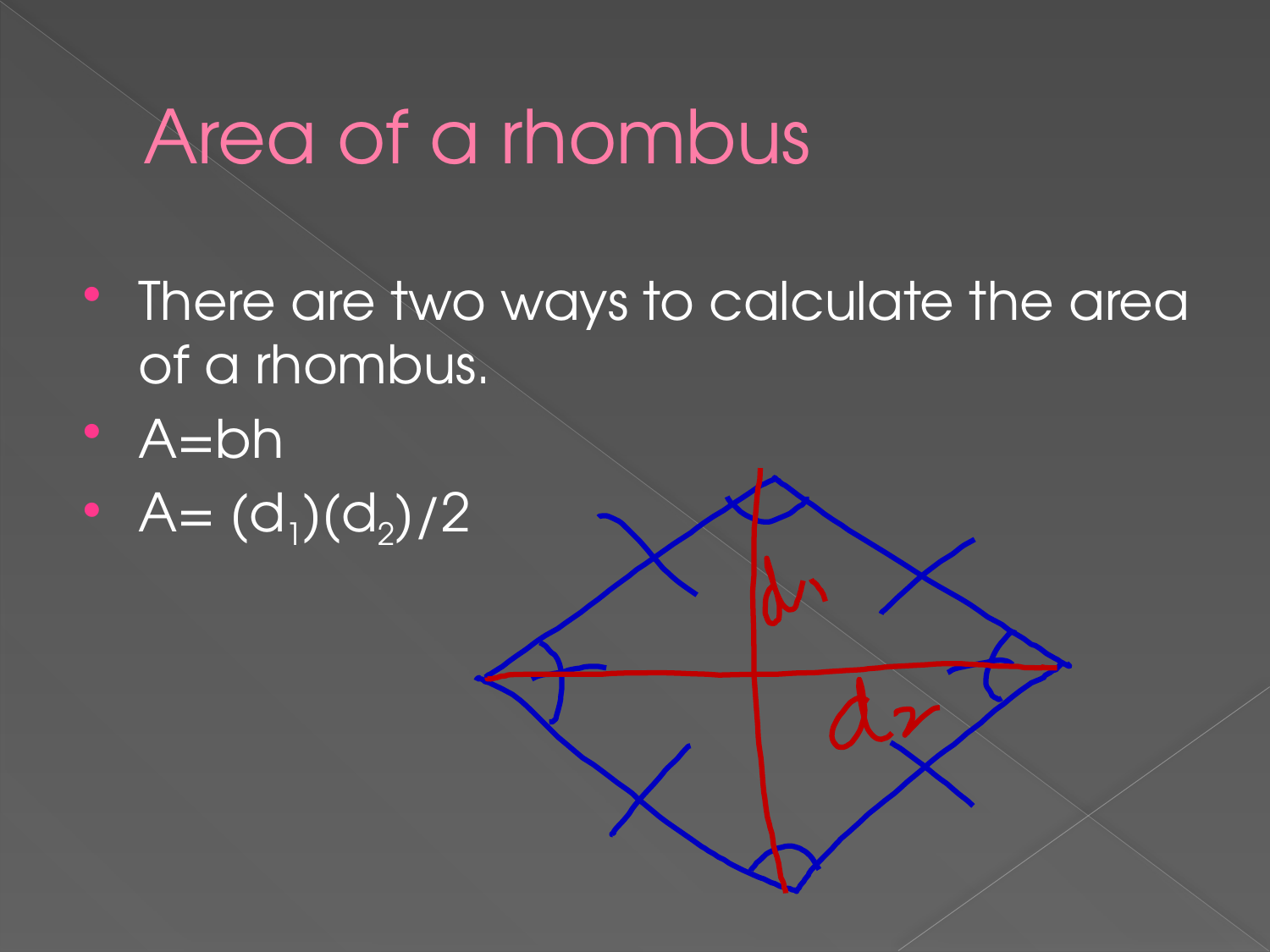

# Area of a rhombus
There are two ways to calculate the area of a rhombus.
A=bh
A= (d1)(d2)/2